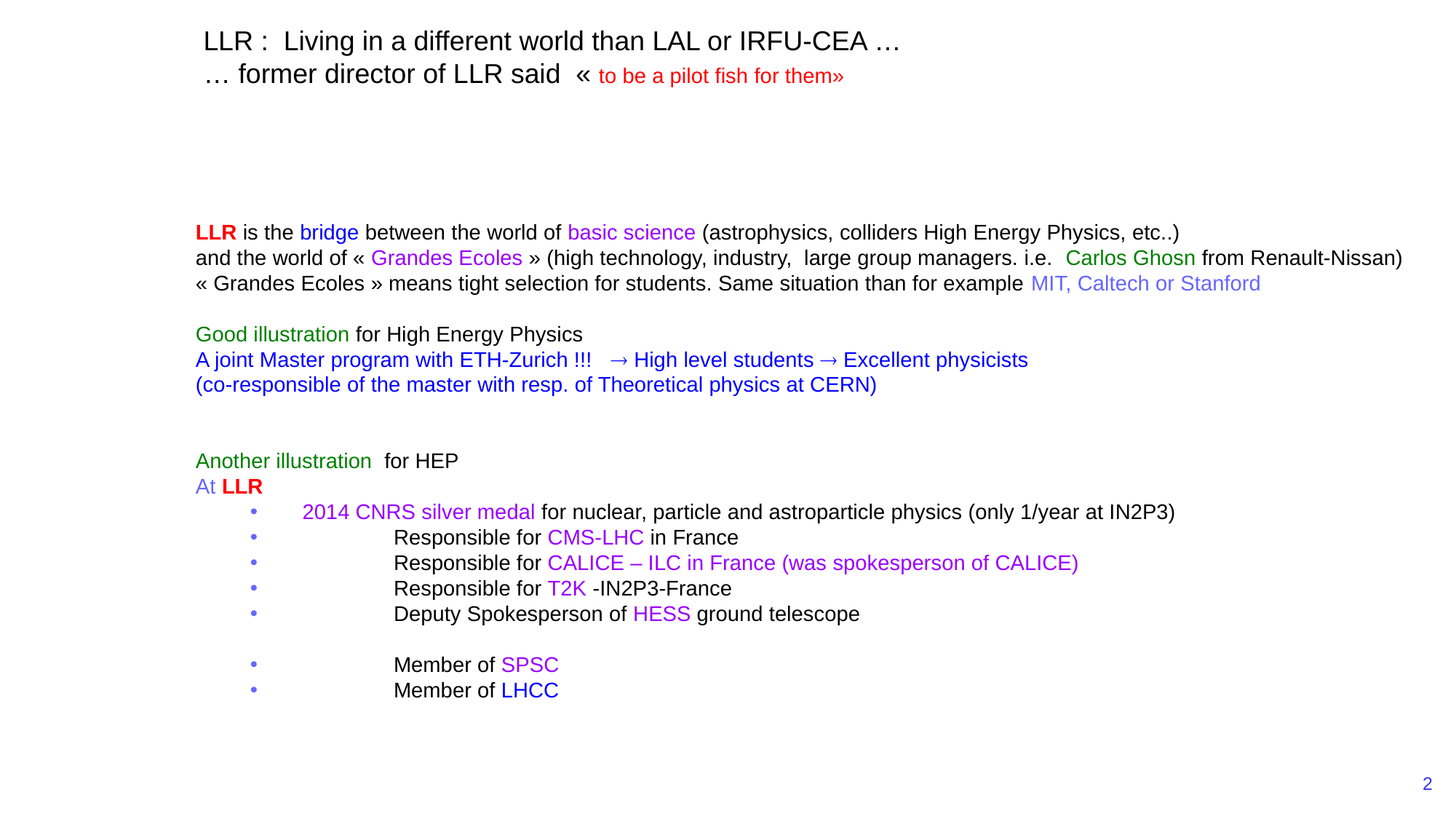

LLR :  Living in a different world than LAL or IRFU-CEA …
… former director of LLR said  « to be a pilot fish for them»

LLR is the bridge between the world of basic science (astrophysics, colliders High Energy Physics, etc..)
and the world of « Grandes Ecoles » (high technology, industry,  large group managers. i.e.  Carlos Ghosn from Renault-Nissan)
« Grandes Ecoles » means tight selection for students. Same situation than for example MIT, Caltech or Stanford

Good illustration for High Energy Physics
A joint Master program with ETH-Zurich !!!   → High level students → Excellent physicists
(co-responsible of the master with resp. of Theoretical physics at CERN)

Another illustration  for HEP
At LLR
   2014 CNRS silver medal for nuclear, particle and astroparticle physics (only 1/year at IN2P3)
	Responsible for CMS-LHC in France
	Responsible for CALICE – ILC in France (was spokesperson of CALICE)
	Responsible for T2K -IN2P3-France
	Deputy Spokesperson of HESS ground telescope

	Member of SPSC
	Member of LHCC
2